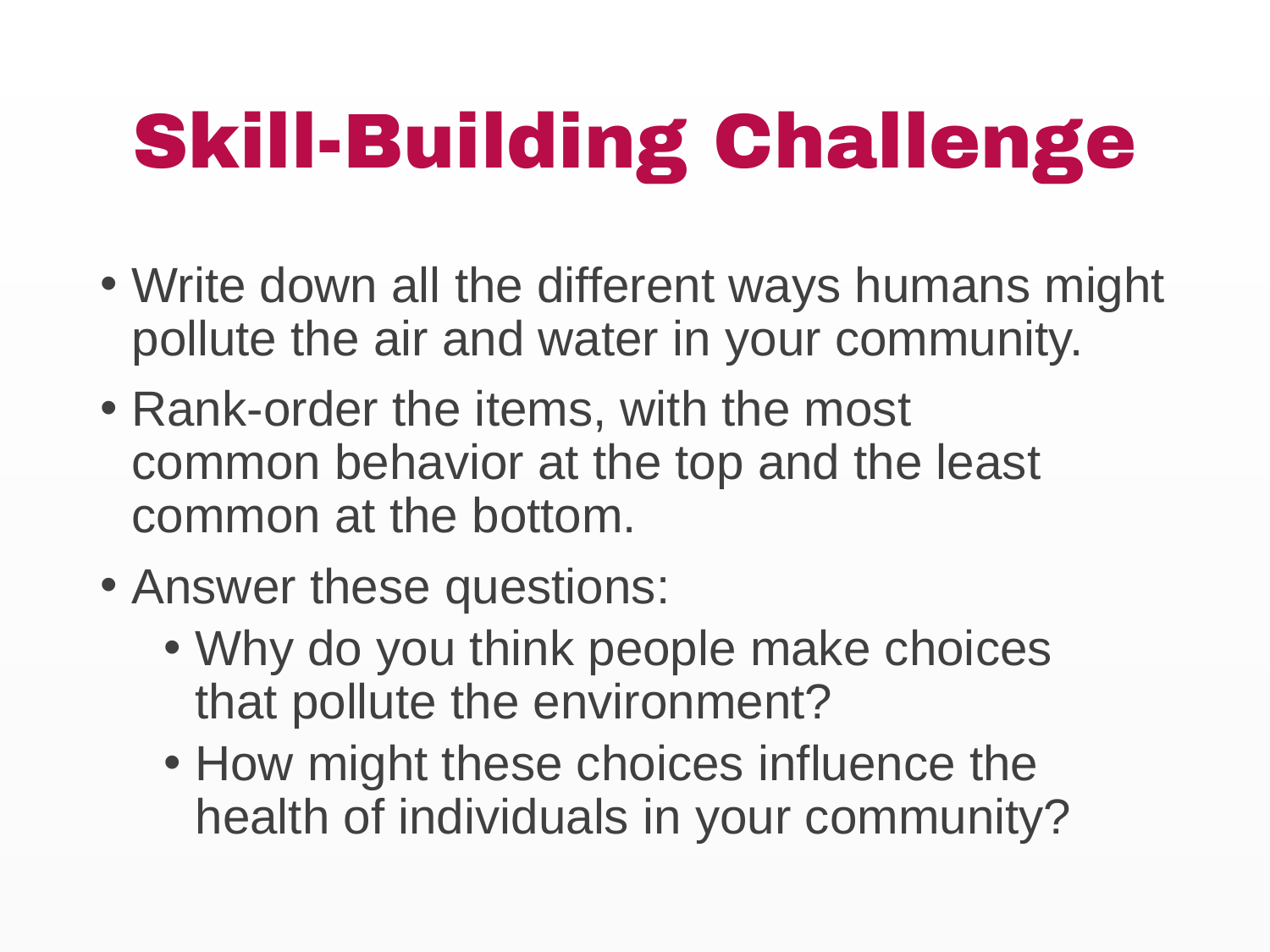

# Skill-Building Challenge
Write down all the different ways humans might pollute the air and water in your community.
Rank-order the items, with the most common behavior at the top and the least common at the bottom.
Answer these questions:
Why do you think people make choices that pollute the environment?
How might these choices influence the health of individuals in your community?